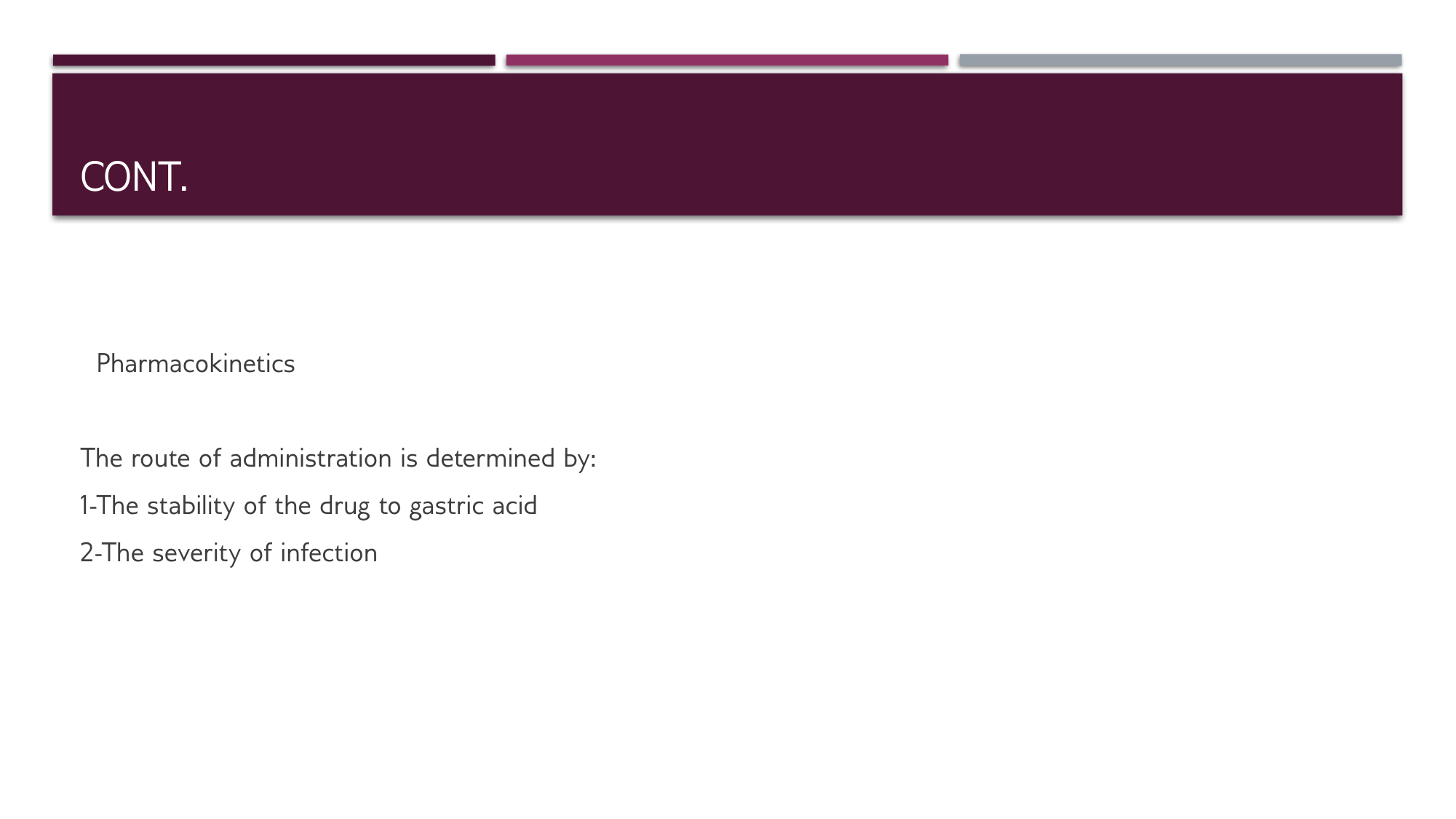

# Cont.
  Pharmacokinetics

The route of administration is determined by:
1-The stability of the drug to gastric acid
2-The severity of infection